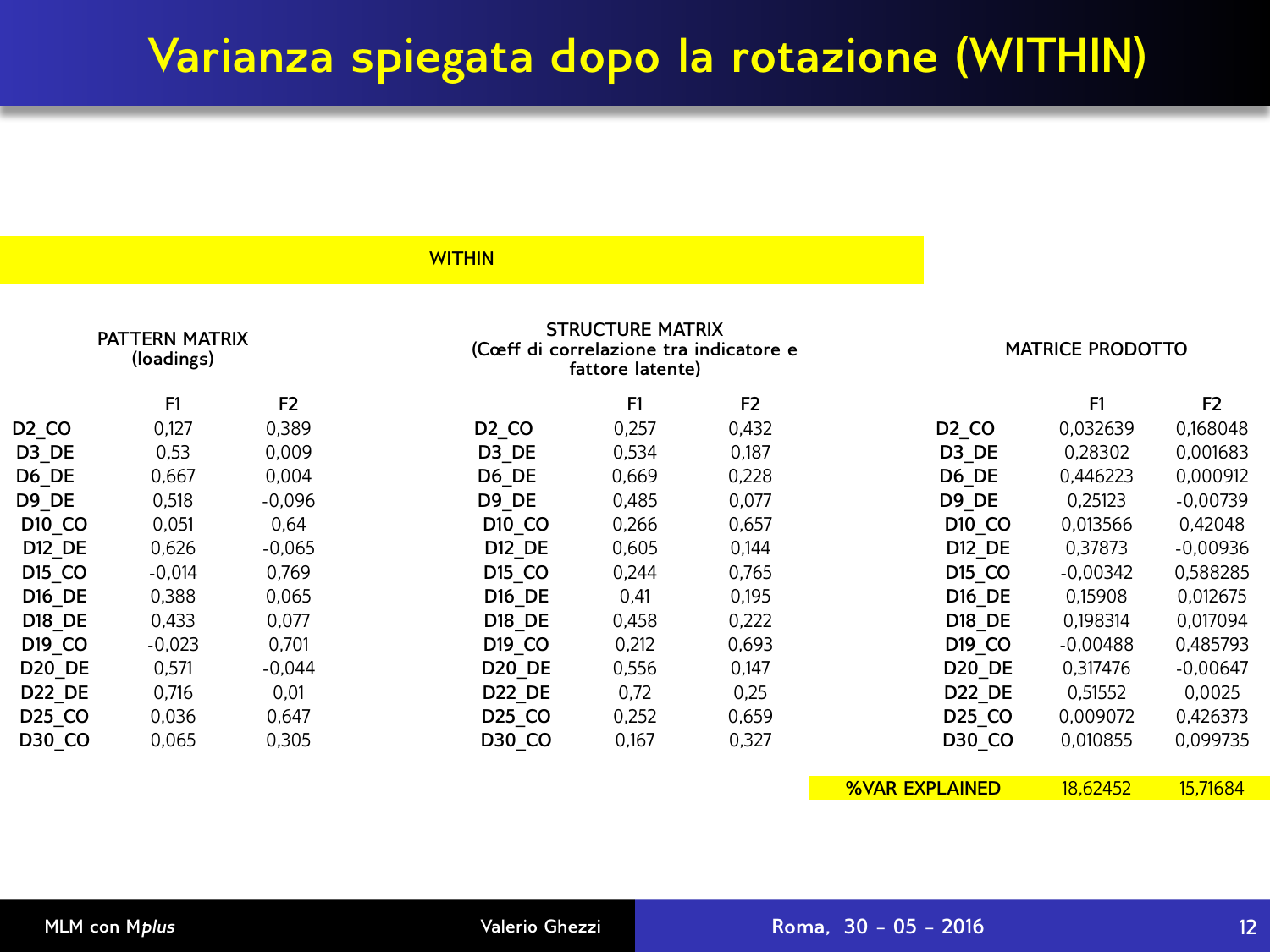

# Varianza spiegata dopo la rotazione (WITHIN)
| WITHIN |  |  |  |  |  |  |  |  |  |  |
| --- | --- | --- | --- | --- | --- | --- | --- | --- | --- | --- |
|  |  |  |  |  |  |  |  |  |  |  |
|  |  |  |  |  |  |  |  |  |  |  |
| PATTERN MATRIX (loadings) |  |  |  | STRUCTURE MATRIX (Coeff di correlazione tra indicatore e fattore latente) |  |  |  | MATRICE PRODOTTO |  |  |
|  |  |  |  |  |  |  |  |  |  |  |
|  | F1 | F2 |  |  | F1 | F2 |  |  | F1 | F2 |
| D2\_CO | 0,127 | 0,389 |  | D2\_CO | 0,257 | 0,432 |  | D2\_CO | 0,032639 | 0,168048 |
| D3\_DE | 0,53 | 0,009 |  | D3\_DE | 0,534 | 0,187 |  | D3\_DE | 0,28302 | 0,001683 |
| D6\_DE | 0,667 | 0,004 |  | D6\_DE | 0,669 | 0,228 |  | D6\_DE | 0,446223 | 0,000912 |
| D9\_DE | 0,518 | -0,096 |  | D9\_DE | 0,485 | 0,077 |  | D9\_DE | 0,25123 | -0,00739 |
| D10\_CO | 0,051 | 0,64 |  | D10\_CO | 0,266 | 0,657 |  | D10\_CO | 0,013566 | 0,42048 |
| D12\_DE | 0,626 | -0,065 |  | D12\_DE | 0,605 | 0,144 |  | D12\_DE | 0,37873 | -0,00936 |
| D15\_CO | -0,014 | 0,769 |  | D15\_CO | 0,244 | 0,765 |  | D15\_CO | -0,00342 | 0,588285 |
| D16\_DE | 0,388 | 0,065 |  | D16\_DE | 0,41 | 0,195 |  | D16\_DE | 0,15908 | 0,012675 |
| D18\_DE | 0,433 | 0,077 |  | D18\_DE | 0,458 | 0,222 |  | D18\_DE | 0,198314 | 0,017094 |
| D19\_CO | -0,023 | 0,701 |  | D19\_CO | 0,212 | 0,693 |  | D19\_CO | -0,00488 | 0,485793 |
| D20\_DE | 0,571 | -0,044 |  | D20\_DE | 0,556 | 0,147 |  | D20\_DE | 0,317476 | -0,00647 |
| D22\_DE | 0,716 | 0,01 |  | D22\_DE | 0,72 | 0,25 |  | D22\_DE | 0,51552 | 0,0025 |
| D25\_CO | 0,036 | 0,647 |  | D25\_CO | 0,252 | 0,659 |  | D25\_CO | 0,009072 | 0,426373 |
| D30\_CO | 0,065 | 0,305 |  | D30\_CO | 0,167 | 0,327 |  | D30\_CO | 0,010855 | 0,099735 |
|  |  |  |  |  |  |  |  |  |  |  |
|  |  |  |  |  |  |  | %VAR EXPLAINED |  | 18,62452 | 15,71684 |
  MLM con Mplus                                                  Valerio Ghezzi
Roma,  30 – 05 – 2016
12